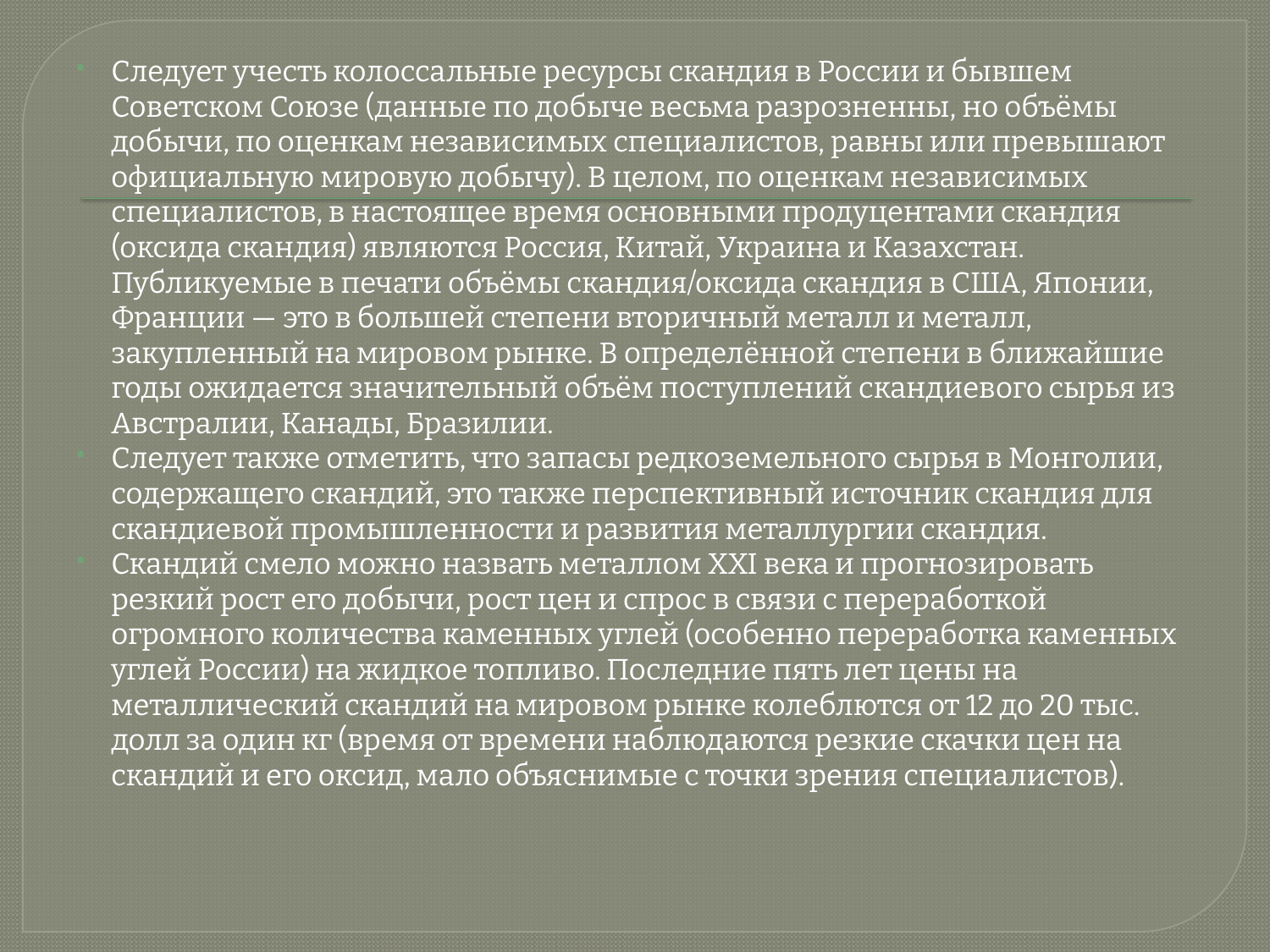

Следует учесть колоссальные ресурсы скандия в России и бывшем Советском Союзе (данные по добыче весьма разрозненны, но объёмы добычи, по оценкам независимых специалистов, равны или превышают официальную мировую добычу). В целом, по оценкам независимых специалистов, в настоящее время основными продуцентами скандия (оксида скандия) являются Россия, Китай, Украина и Казахстан. Публикуемые в печати объёмы скандия/оксида скандия в США, Японии, Франции — это в большей степени вторичный металл и металл, закупленный на мировом рынке. В определённой степени в ближайшие годы ожидается значительный объём поступлений скандиевого сырья из Австралии, Канады, Бразилии.
Следует также отметить, что запасы редкоземельного сырья в Монголии, содержащего скандий, это также перспективный источник скандия для скандиевой промышленности и развития металлургии скандия.
Скандий смело можно назвать металлом XXI века и прогнозировать резкий рост его добычи, рост цен и спрос в связи с переработкой огромного количества каменных углей (особенно переработка каменных углей России) на жидкое топливо. Последние пять лет цены на металлический скандий на мировом рынке колеблются от 12 до 20 тыс. долл за один кг (время от времени наблюдаются резкие скачки цен на скандий и его оксид, мало объяснимые с точки зрения специалистов).